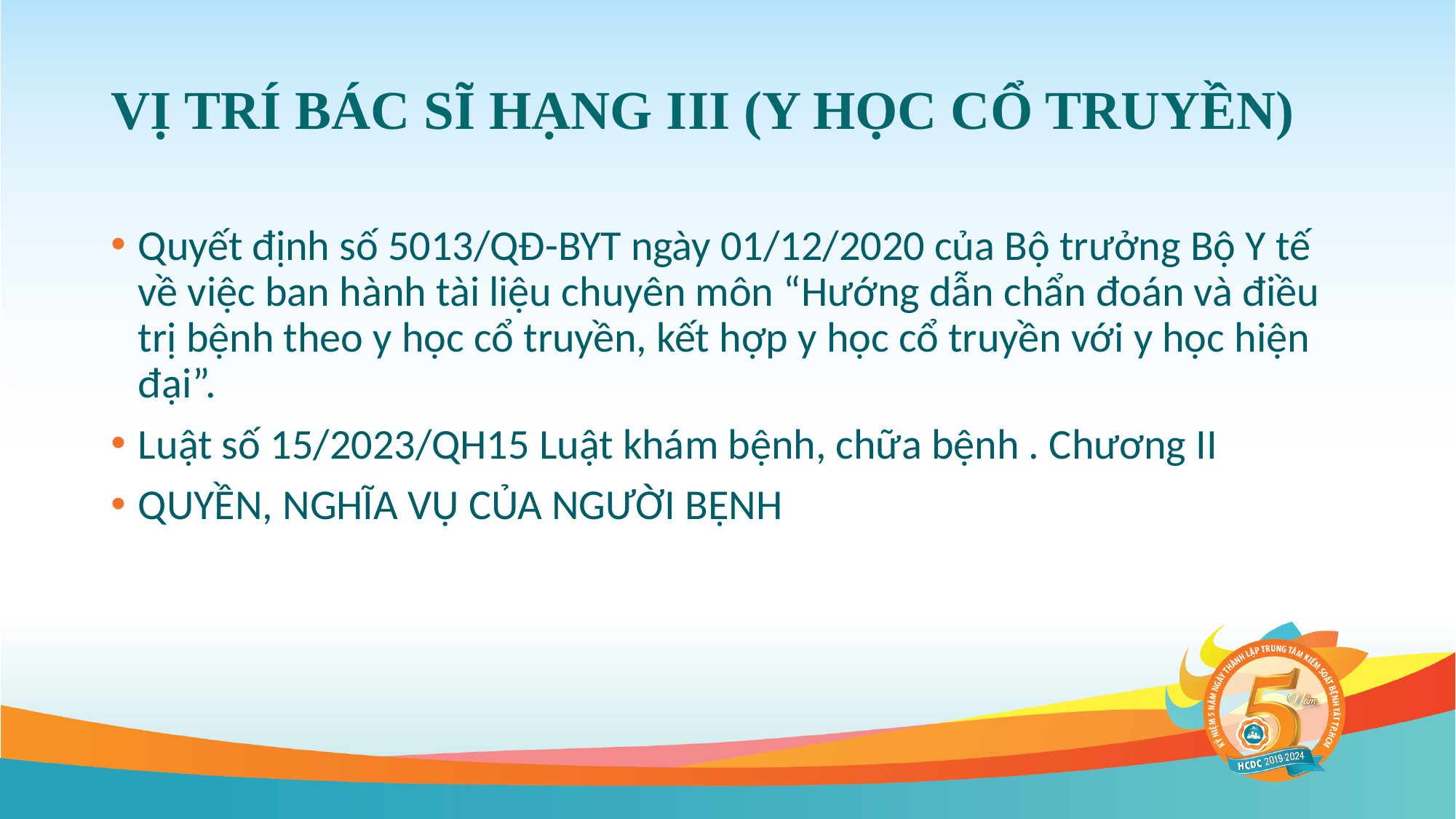

# VỊ TRÍ BÁC SĨ HẠNG III (Y HỌC CỔ TRUYỀN)
Quyết định số 5013/QĐ-BYT ngày 01/12/2020 của Bộ trưởng Bộ Y tế về việc ban hành tài liệu chuyên môn “Hướng dẫn chẩn đoán và điều trị bệnh theo y học cổ truyền, kết hợp y học cổ truyền với y học hiện đại”.
Luật số 15/2023/QH15 Luật khám bệnh, chữa bệnh . Chương II
QUYỀN, NGHĨA VỤ CỦA NGƯỜI BỆNH